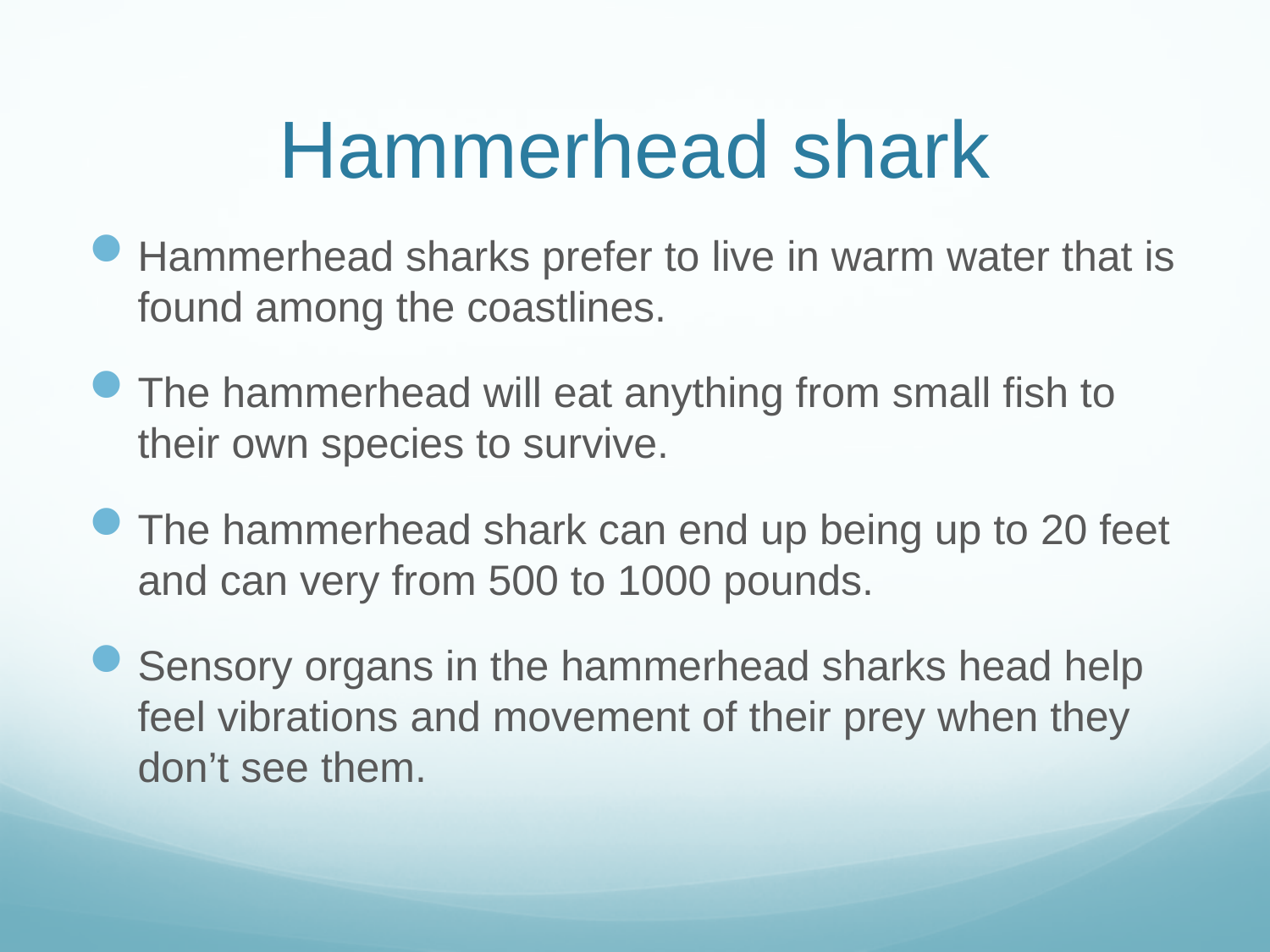

# Hammerhead shark
Hammerhead sharks prefer to live in warm water that is found among the coastlines.
The hammerhead will eat anything from small fish to their own species to survive.
The hammerhead shark can end up being up to 20 feet and can very from 500 to 1000 pounds.
Sensory organs in the hammerhead sharks head help feel vibrations and movement of their prey when they don’t see them.